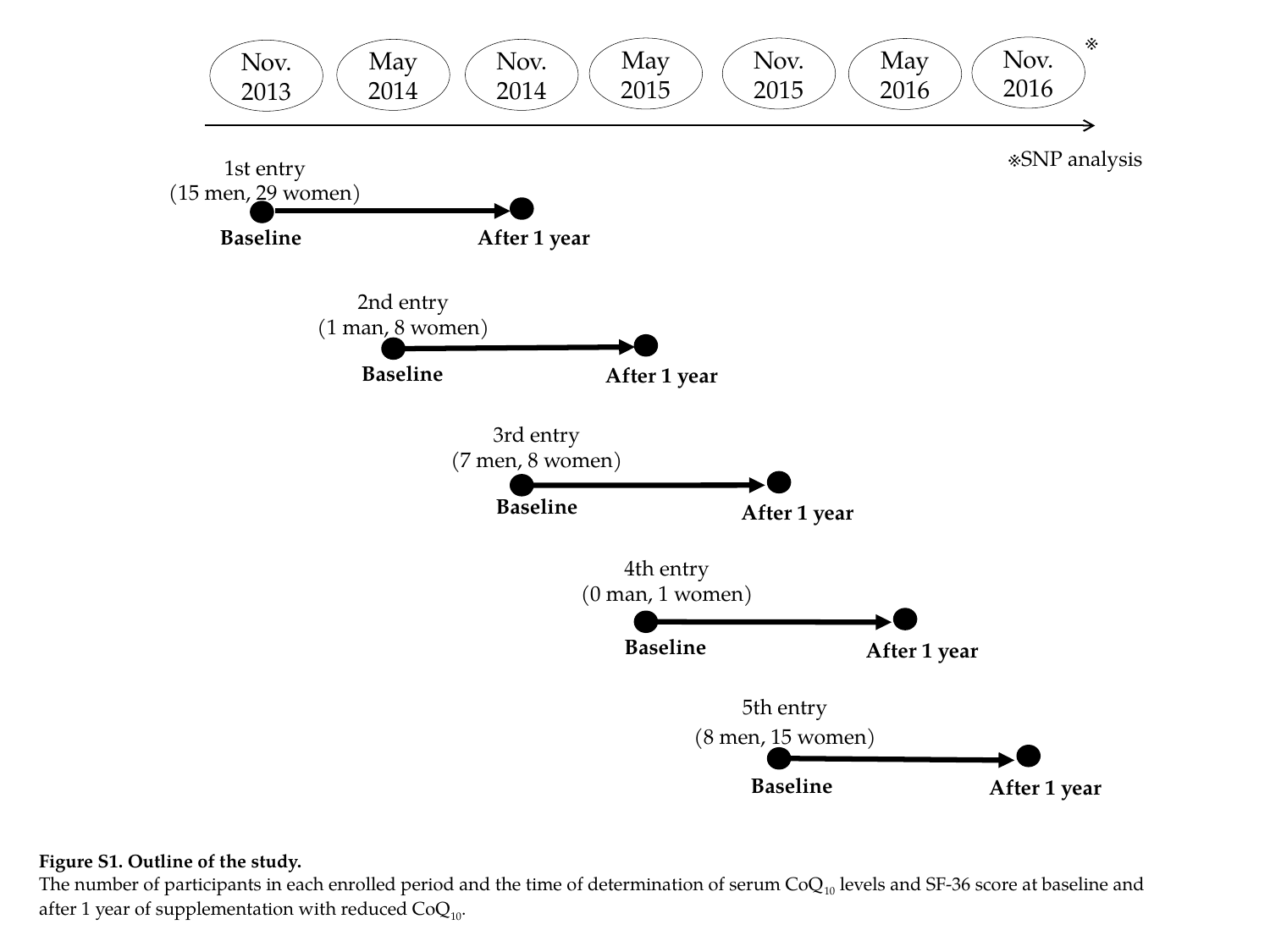

※
Nov.
2016
May
2015
Nov.
2015
May
2016
May
2014
Nov.
2014
Nov.
2013
※SNP analysis
1st entry
(15 men, 29 women)

Baseline
After 1 year
2nd entry
(1 man, 8 women)

Baseline
After 1 year
3rd entry
(7 men, 8 women)

Baseline
After 1 year
4th entry
(0 man, 1 women)

Baseline
After 1 year
5th entry
(8 men, 15 women)

Baseline
After 1 year
Figure S1. Outline of the study.
The number of participants in each enrolled period and the time of determination of serum CoQ10 levels and SF-36 score at baseline and after 1 year of supplementation with reduced CoQ10.